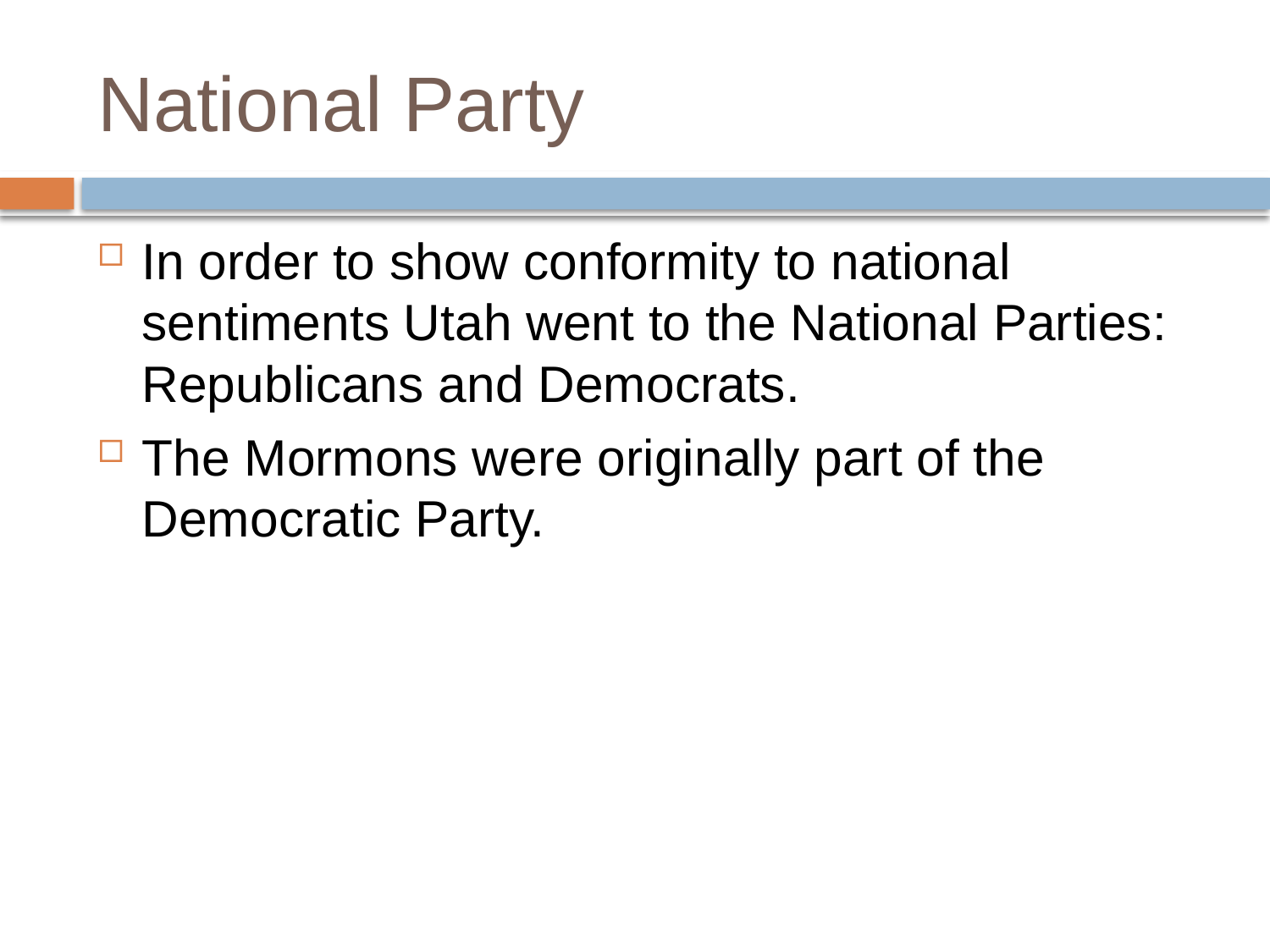

# National Party
In order to show conformity to national sentiments Utah went to the National Parties: Republicans and Democrats.
The Mormons were originally part of the Democratic Party.